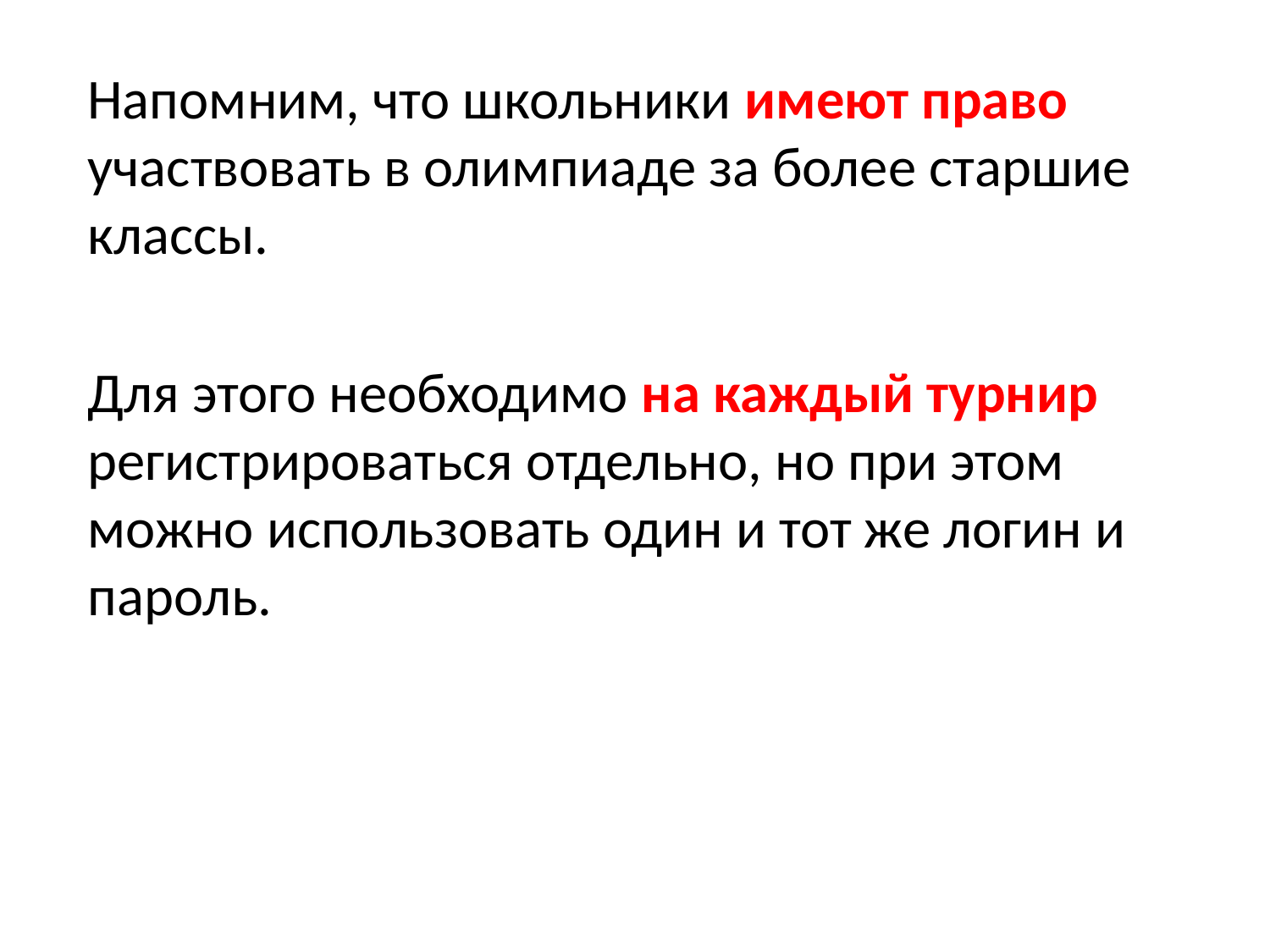

Напомним, что школьники имеют право участвовать в олимпиаде за более старшие классы.

Для этого необходимо на каждый турнир регистрироваться отдельно, но при этом можно использовать один и тот же логин и пароль.